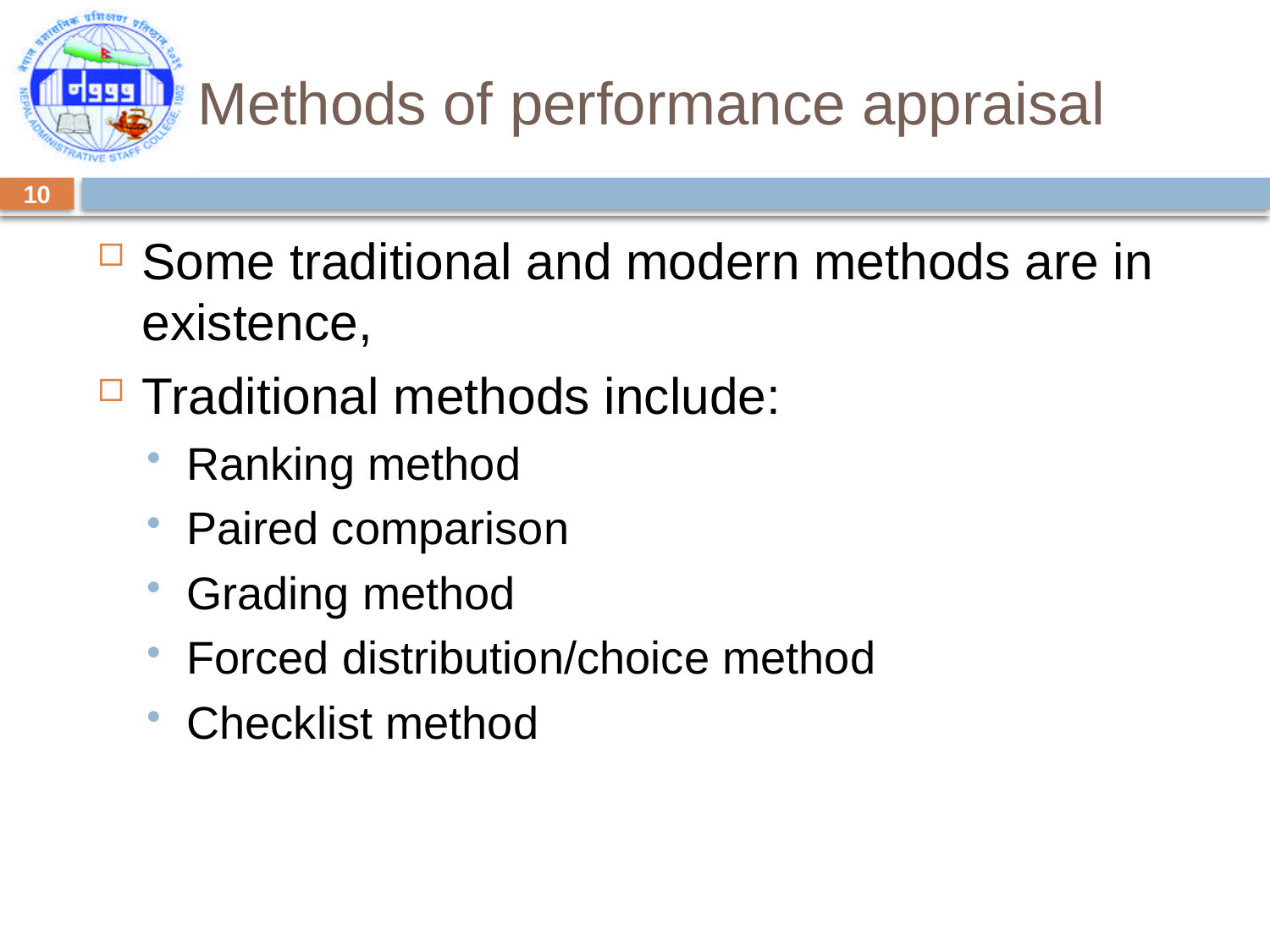

# Methods of performance appraisal
10
Some traditional and modern methods are in existence,
Traditional methods include:
Ranking method
Paired comparison
Grading method
Forced distribution/choice method
Checklist method